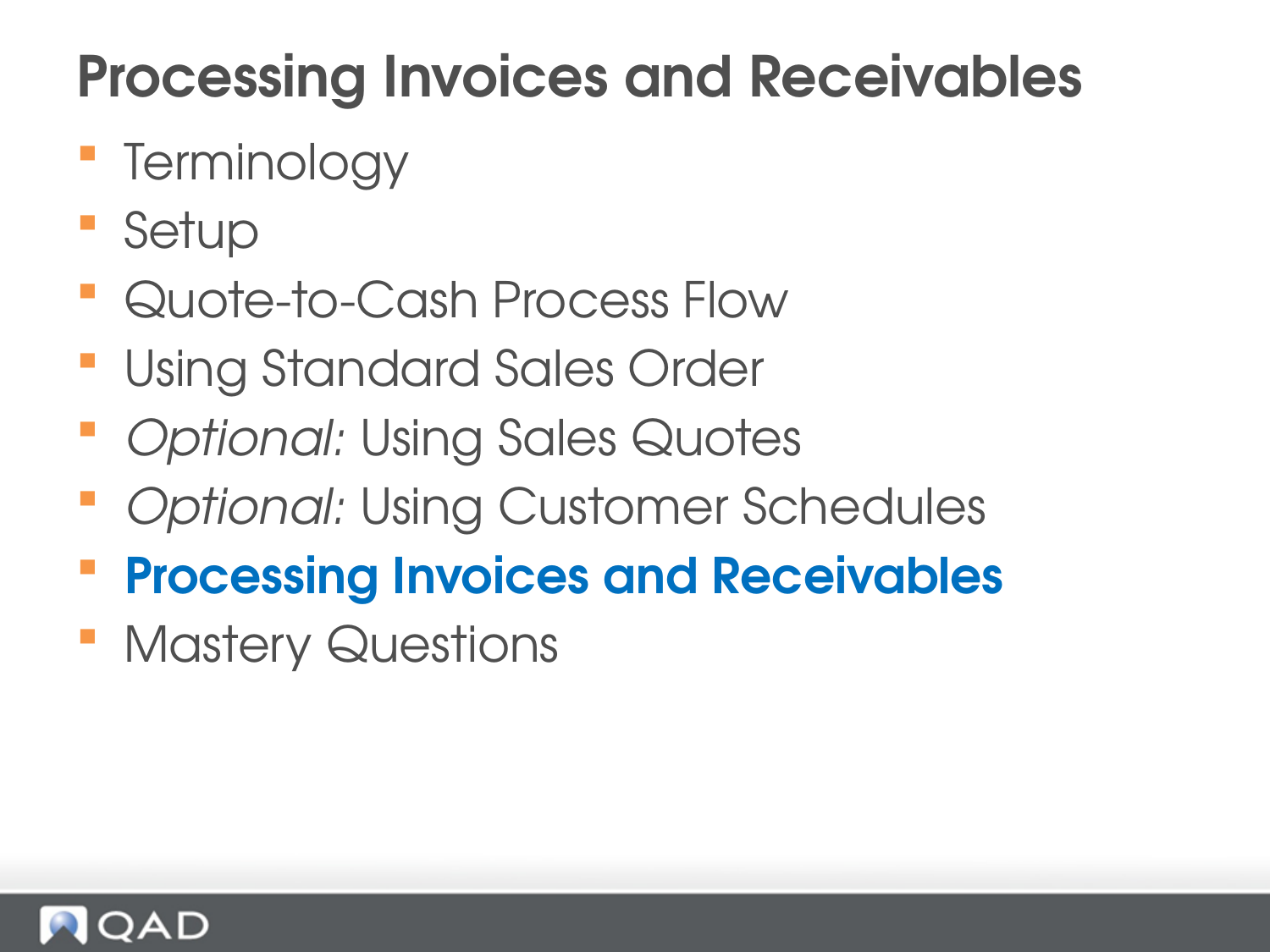

# Processing Invoices and Receivables
Terminology
Setup
Quote-to-Cash Process Flow
Using Standard Sales Order
Optional: Using Sales Quotes
Optional: Using Customer Schedules
Processing Invoices and Receivables
Mastery Questions